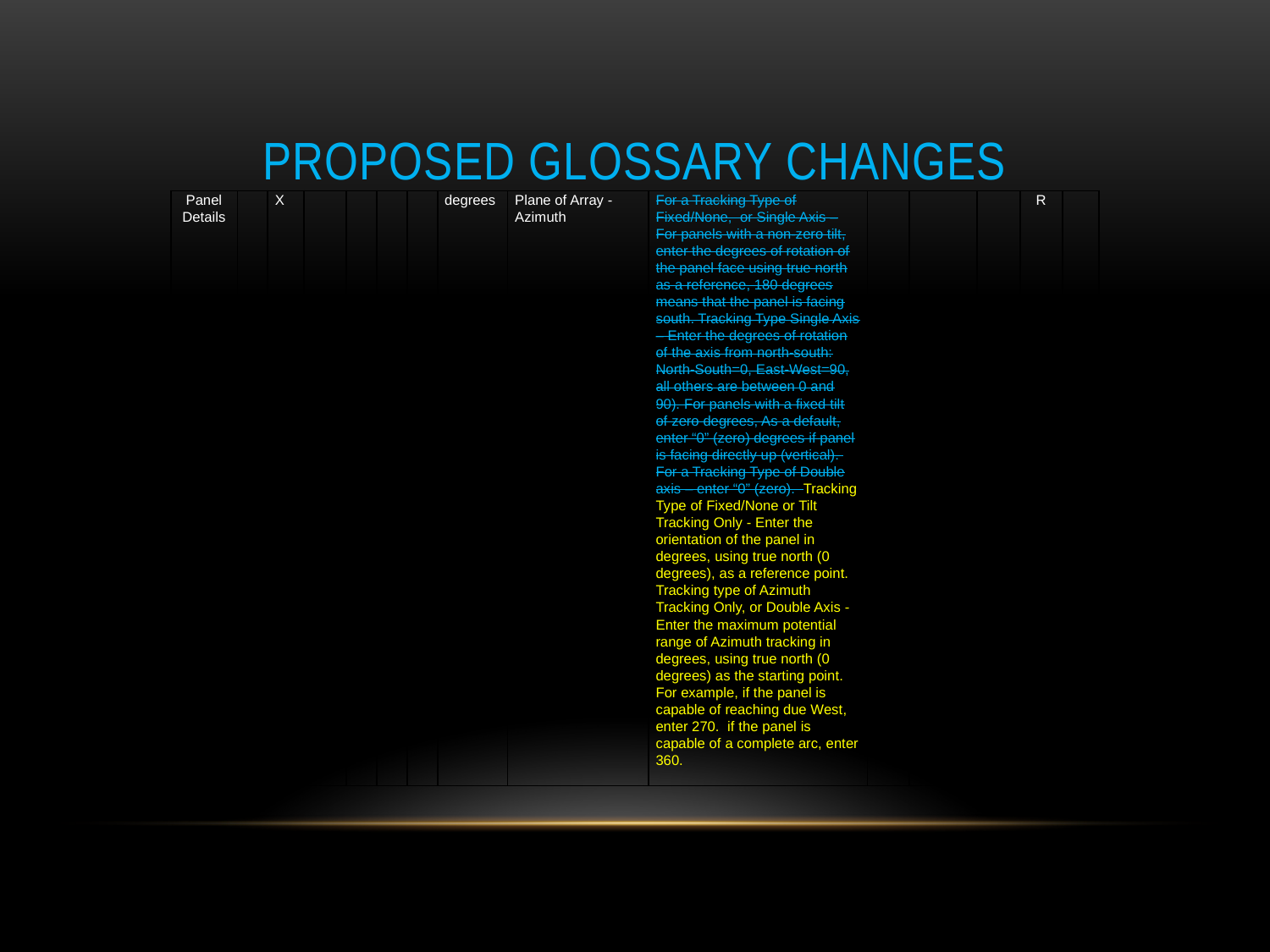

# Proposed Glossary Changes
| Panel Details |  | X |  |  |  |  | degrees | Plane of Array - Azimuth | For a Tracking Type of Fixed/None, or Single Axis – For panels with a non-zero tilt, enter the degrees of rotation of the panel face using true north as a reference, 180 degrees means that the panel is facing south. Tracking Type Single Axis – Enter the degrees of rotation of the axis from north-south: North-South=0, East-West=90, all others are between 0 and 90). For panels with a fixed tilt of zero degrees, As a default, enter “0” (zero) degrees if panel is facing directly up (vertical). For a Tracking Type of Double axis – enter “0” (zero). Tracking Type of Fixed/None or Tilt Tracking Only - Enter the orientation of the panel in degrees, using true north (0 degrees), as a reference point. Tracking type of Azimuth Tracking Only, or Double Axis - Enter the maximum potential range of Azimuth tracking in degrees, using true north (0 degrees) as the starting point. For example, if the panel is capable of reaching due West, enter 270. if the panel is capable of a complete arc, enter 360. |  |  |  | R |  |
| --- | --- | --- | --- | --- | --- | --- | --- | --- | --- | --- | --- | --- | --- | --- |